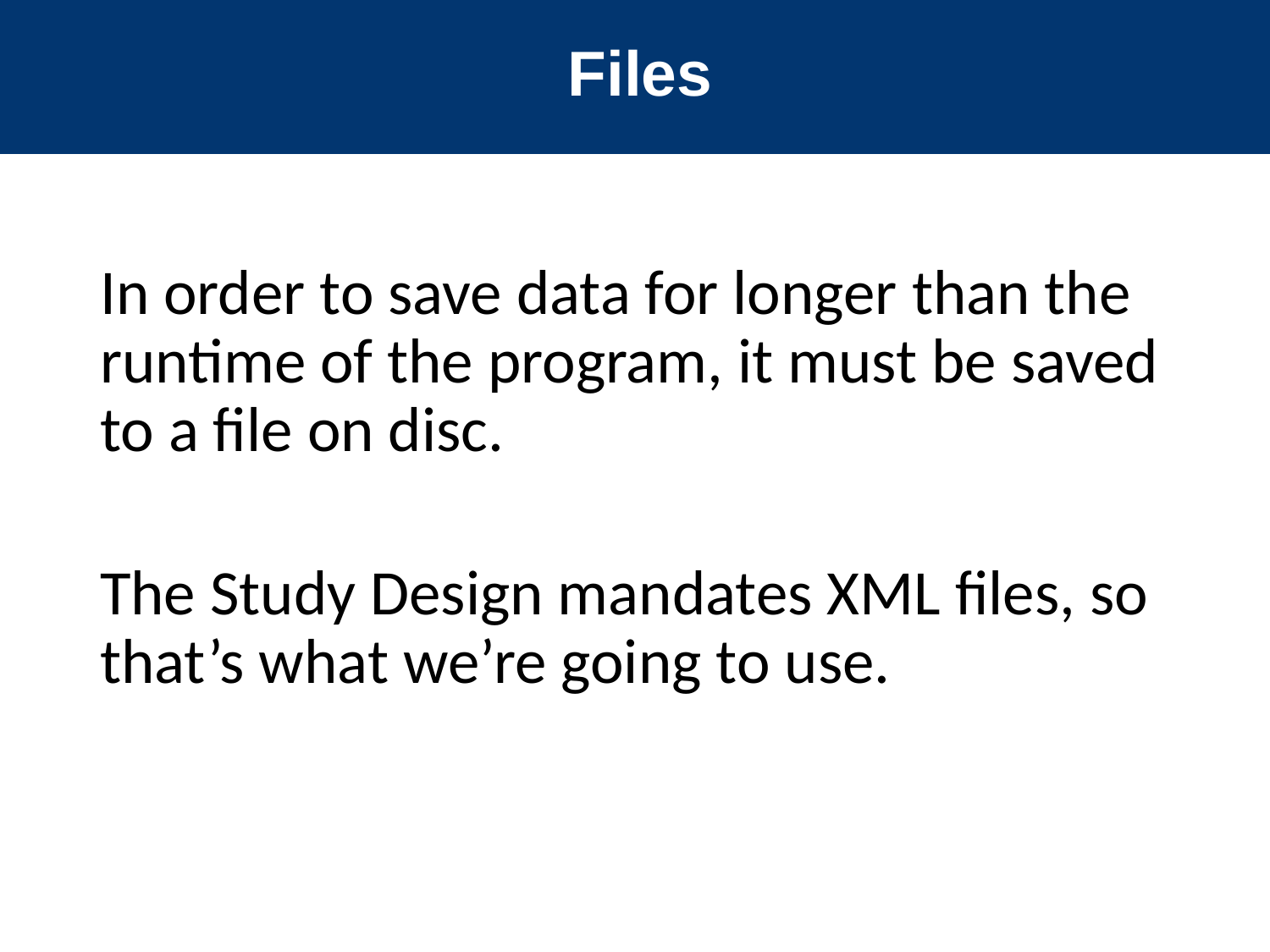

Files
In order to save data for longer than the runtime of the program, it must be saved to a file on disc.

The Study Design mandates XML files, so that’s what we’re going to use.